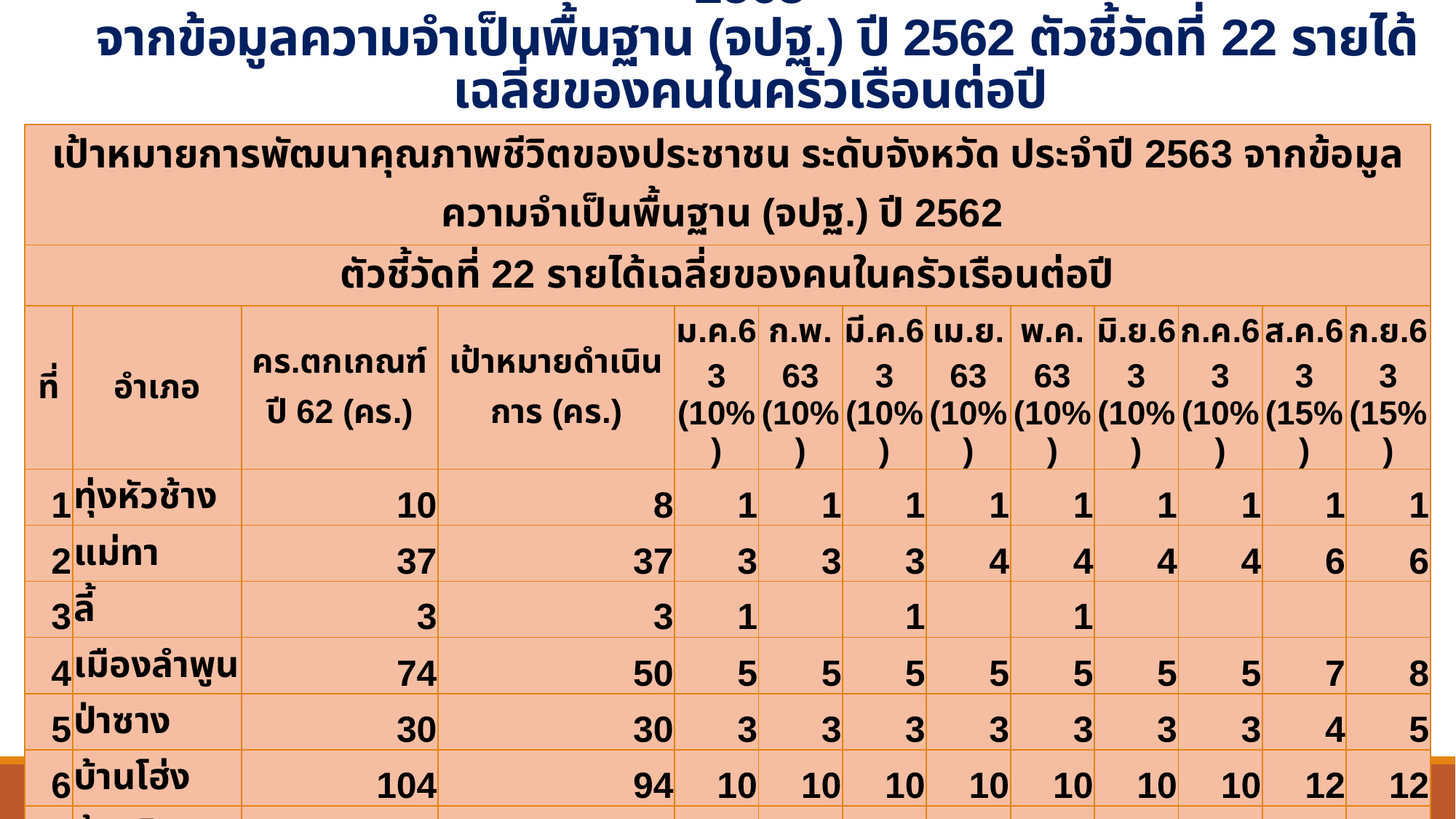

# ผลการพัฒนาคุณภาพชีวิตของประชาชนจังหวัดลำพูน ประจำปี 2563 จากข้อมูลความจำเป็นพื้นฐาน (จปฐ.) ปี 2562 ตัวชี้วัดที่ 22 รายได้เฉลี่ยของคนในครัวเรือนต่อปี
| เป้าหมายการพัฒนาคุณภาพชีวิตของประชาชน ระดับจังหวัด ประจำปี 2563 จากข้อมูลความจำเป็นพื้นฐาน (จปฐ.) ปี 2562 |  |  |  |  |  |  |  |  |  |  |  |  |
| --- | --- | --- | --- | --- | --- | --- | --- | --- | --- | --- | --- | --- |
| ตัวชี้วัดที่ 22 รายได้เฉลี่ยของคนในครัวเรือนต่อปี |  |  |  |  |  |  |  |  |  |  |  |  |
| ที่ | อำเภอ | คร.ตกเกณฑ์ ปี 62 (คร.) | เป้าหมายดำเนินการ (คร.) | ม.ค.63 (10%) | ก.พ.63 (10%) | มี.ค.63 (10%) | เม.ย.63 (10%) | พ.ค.63 (10%) | มิ.ย.63 (10%) | ก.ค.63 (10%) | ส.ค.63 (15%) | ก.ย.63 (15%) |
| 1 | ทุ่งหัวช้าง | 10 | 8 | 1 | 1 | 1 | 1 | 1 | 1 | 1 | 1 | 1 |
| 2 | แม่ทา | 37 | 37 | 3 | 3 | 3 | 4 | 4 | 4 | 4 | 6 | 6 |
| 3 | ลี้ | 3 | 3 | 1 |  | 1 |  | 1 |  |  |  |  |
| 4 | เมืองลำพูน | 74 | 50 | 5 | 5 | 5 | 5 | 5 | 5 | 5 | 7 | 8 |
| 5 | ป่าซาง | 30 | 30 | 3 | 3 | 3 | 3 | 3 | 3 | 3 | 4 | 5 |
| 6 | บ้านโฮ่ง | 104 | 94 | 10 | 10 | 10 | 10 | 10 | 10 | 10 | 12 | 12 |
| 7 | บ้านธิ | 5 | 3 | 1 | 1 | 1 |  |  |  |  |  |  |
| 8 | เวียงหนองล่อง | 1 | 1 | 1 |  |  |  |  |  |  |  |  |
| รวม |  | 264 | 226 | 25 | 23 | 24 | 23 | 24 | 23 | 23 | 30 | 32 |